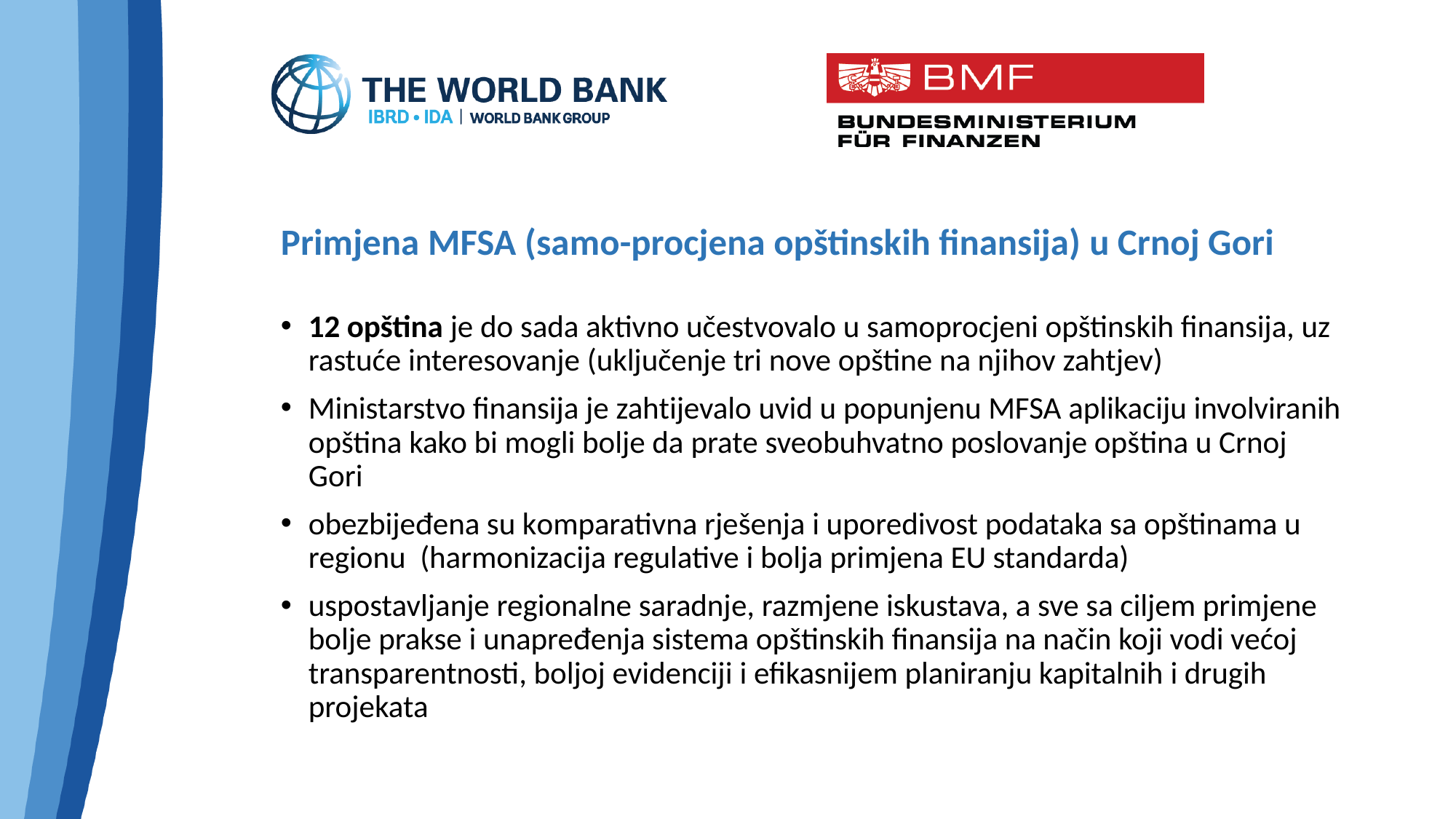

Primjena MFSA (samo-procjena opštinskih finansija) u Crnoj Gori

12 opština je do sada aktivno učestvovalo u samoprocjeni opštinskih finansija, uz rastuće interesovanje (uključenje tri nove opštine na njihov zahtjev)
Ministarstvo finansija je zahtijevalo uvid u popunjenu MFSA aplikaciju involviranih opština kako bi mogli bolje da prate sveobuhvatno poslovanje opština u Crnoj Gori
obezbijeđena su komparativna rješenja i uporedivost podataka sa opštinama u regionu  (harmonizacija regulative i bolja primjena EU standarda)
uspostavljanje regionalne saradnje, razmjene iskustava, a sve sa ciljem primjene bolje prakse i unapređenja sistema opštinskih finansija na način koji vodi većoj transparentnosti, boljoj evidenciji i efikasnijem planiranju kapitalnih i drugih projekata